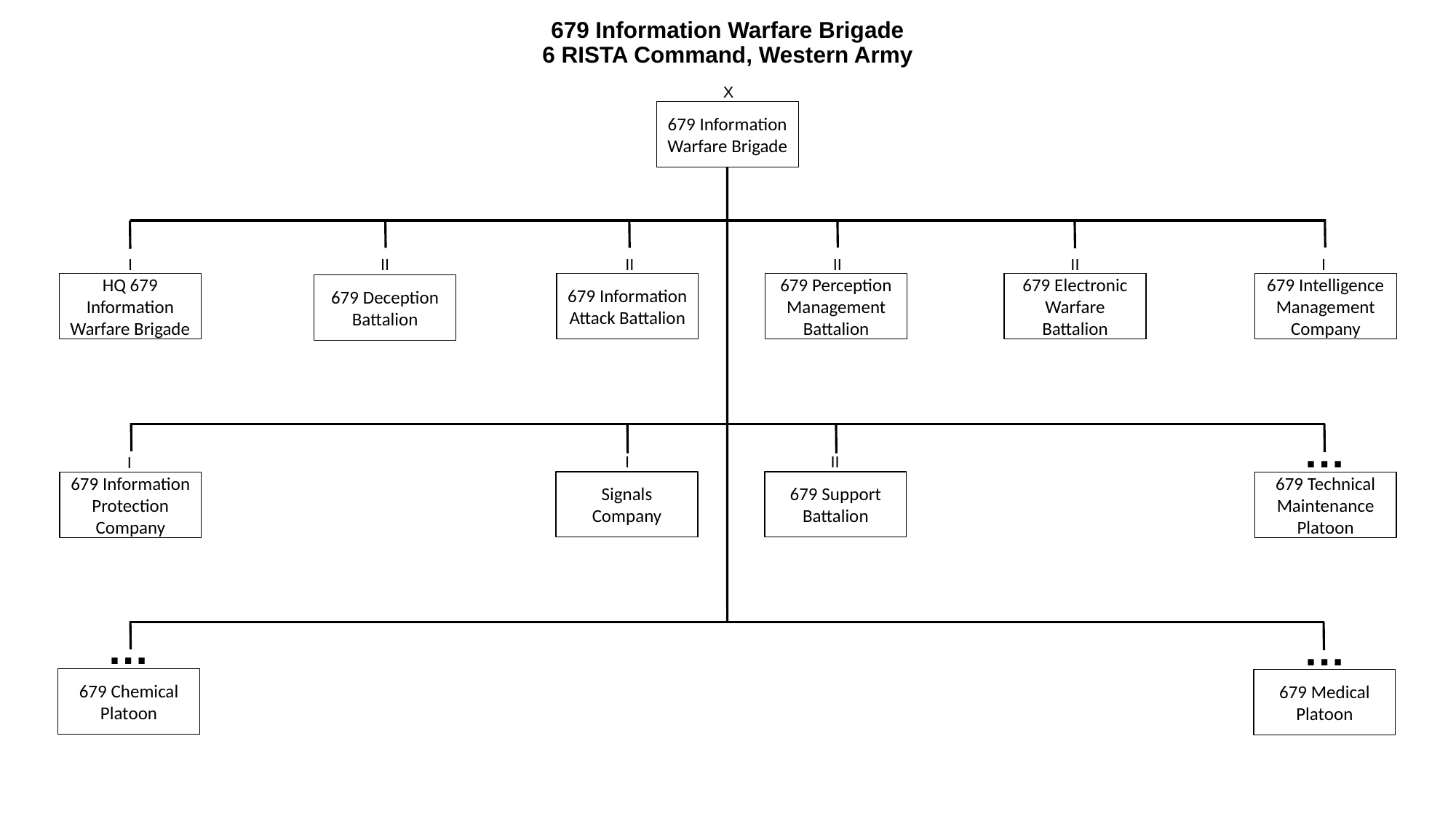

# 679 Information Warfare Brigade 6 RISTA Command, Western Army
X
679 Information Warfare Brigade
I
II
II
II
II
I
HQ 679 Information Warfare Brigade
679 Information Attack Battalion
679 Perception Management Battalion
679 Electronic Warfare
Battalion
679 Intelligence Management Company
679 Deception
Battalion
…
II
I
I
Signals
Company
679 Support Battalion
679 Information Protection Company
679 Technical Maintenance Platoon
…
…
679 Chemical
Platoon
679 Medical
Platoon